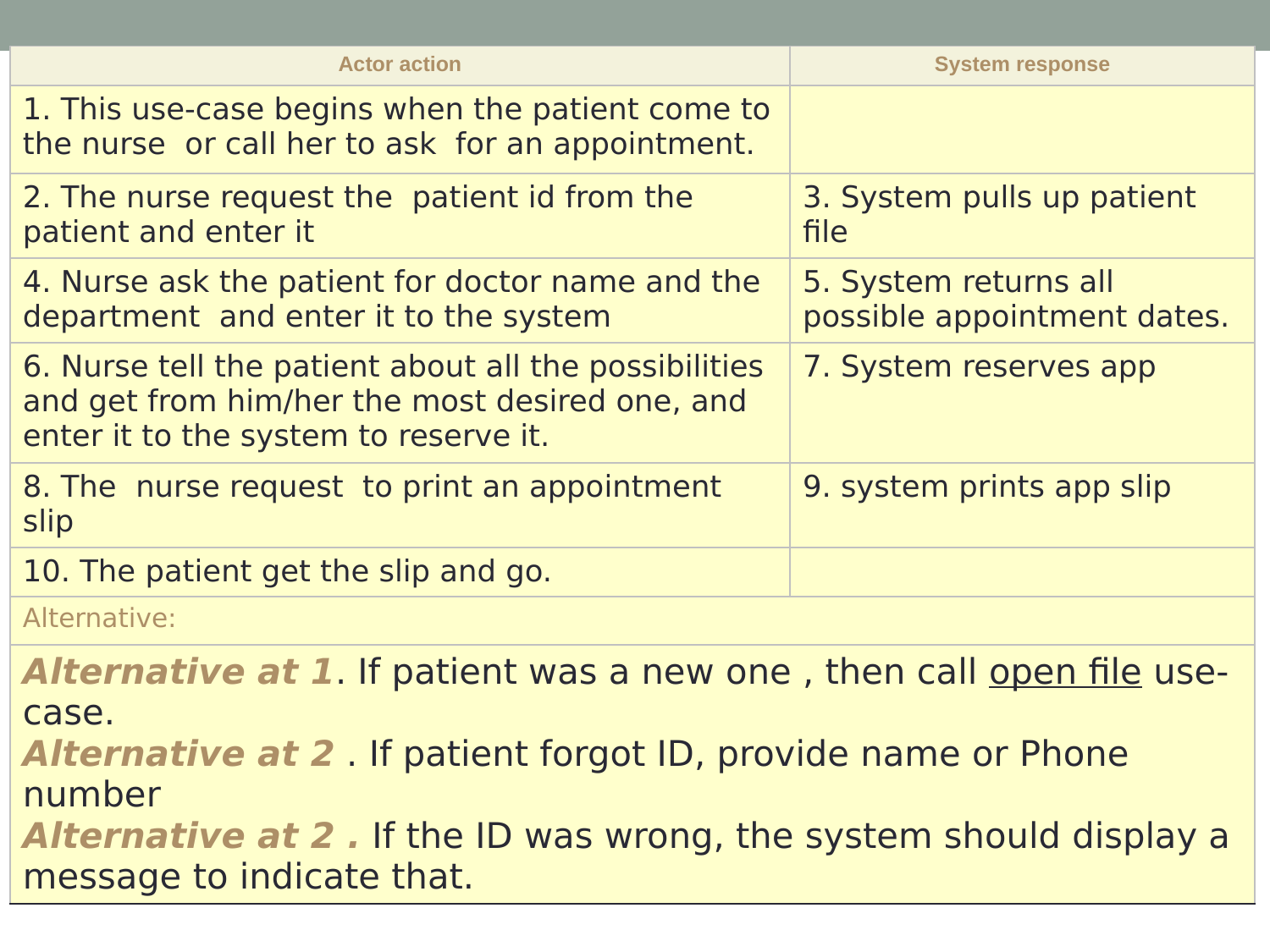

# Q4: Typical Course of Event
| Actor action | System response |
| --- | --- |
| 1. This use-case begins when the patient come to the nurse or call her to ask for an appointment. |  |
| 2. The nurse request the patient id from the patient and enter it | 3. System pulls up patient file |
| 4. Nurse ask the patient for doctor name and the department and enter it to the system | 5. System returns all possible appointment dates. |
| 6. Nurse tell the patient about all the possibilities and get from him/her the most desired one, and enter it to the system to reserve it. | 7. System reserves app |
| 8. The nurse request to print an appointment slip | 9. system prints app slip |
| 10. The patient get the slip and go. |  |
| Alternative: |  |
| Alternative at 1. If patient was a new one , then call open file use-case. Alternative at 2 . If patient forgot ID, provide name or Phone number Alternative at 2 . If the ID was wrong, the system should display a message to indicate that. |  |